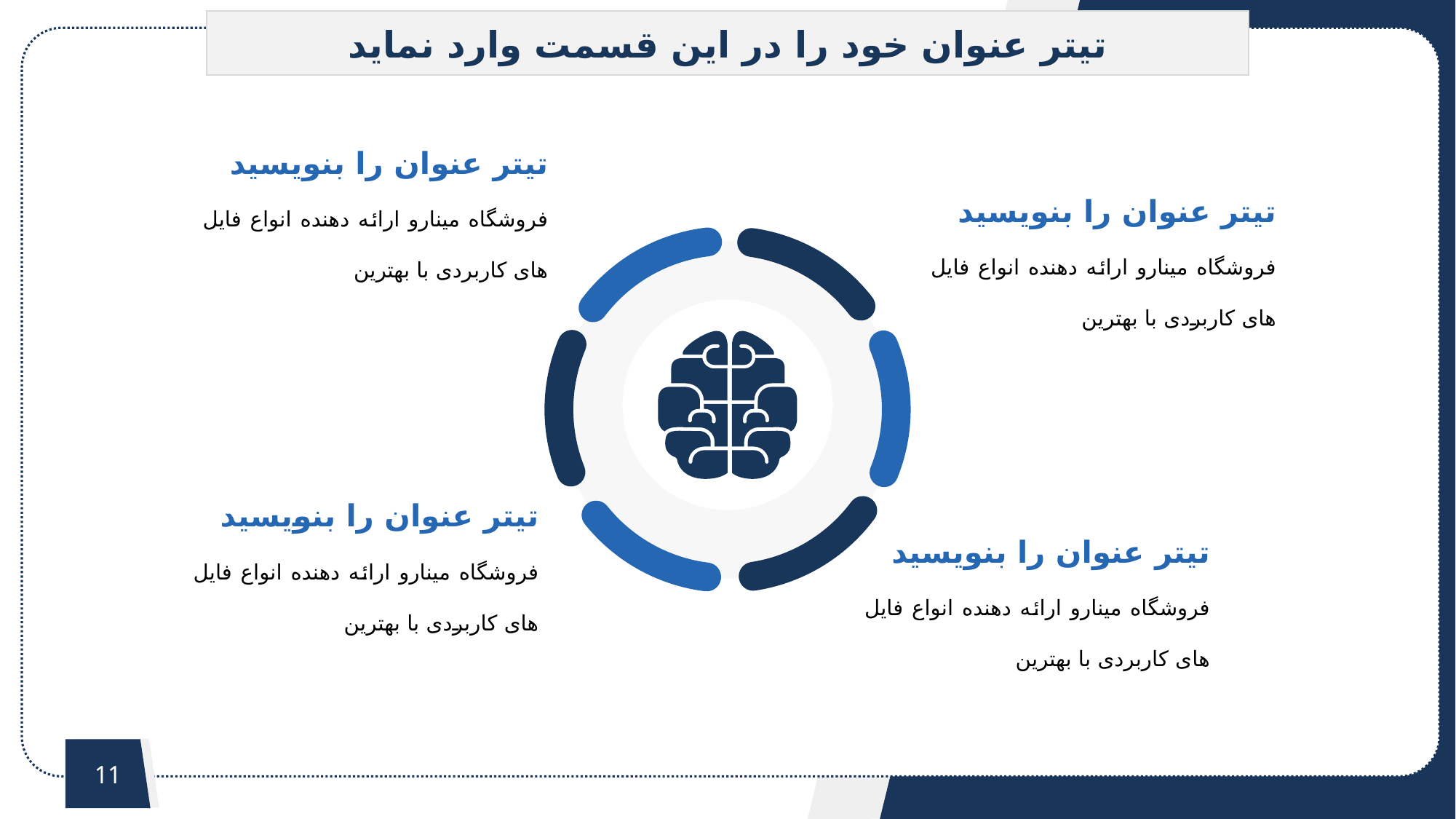

تیتر عنوان خود را در این قسمت وارد نماید
تیتر عنوان را بنویسید
فروشگاه مینارو ارائه دهنده انواع فایل های کاربردی با بهترین
تیتر عنوان را بنویسید
فروشگاه مینارو ارائه دهنده انواع فایل های کاربردی با بهترین

تیتر عنوان را بنویسید
فروشگاه مینارو ارائه دهنده انواع فایل های کاربردی با بهترین
تیتر عنوان را بنویسید
فروشگاه مینارو ارائه دهنده انواع فایل های کاربردی با بهترین
11